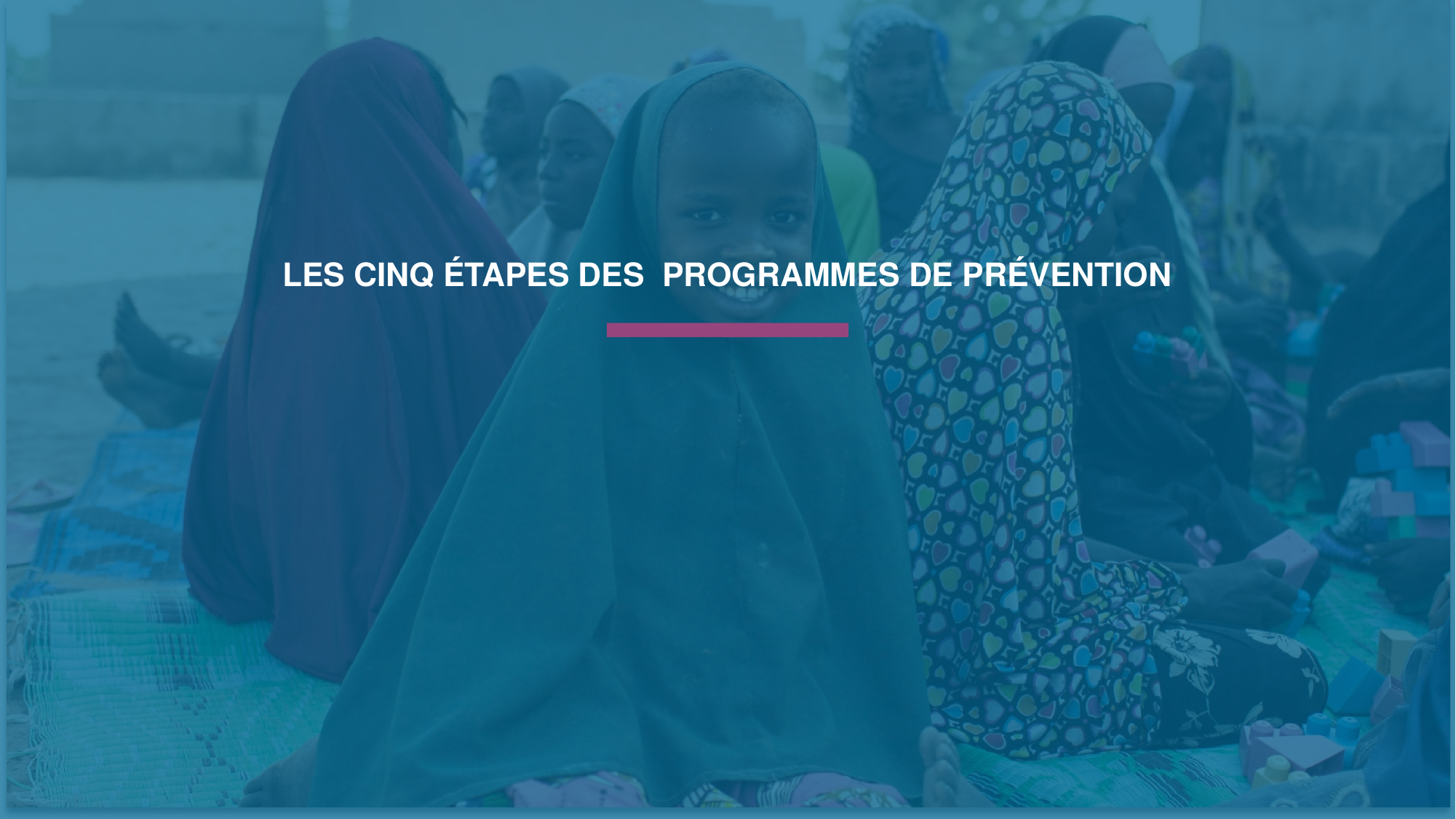

LES CINQ ÉTAPES DES  PROGRAMMES DE PRÉVENTION